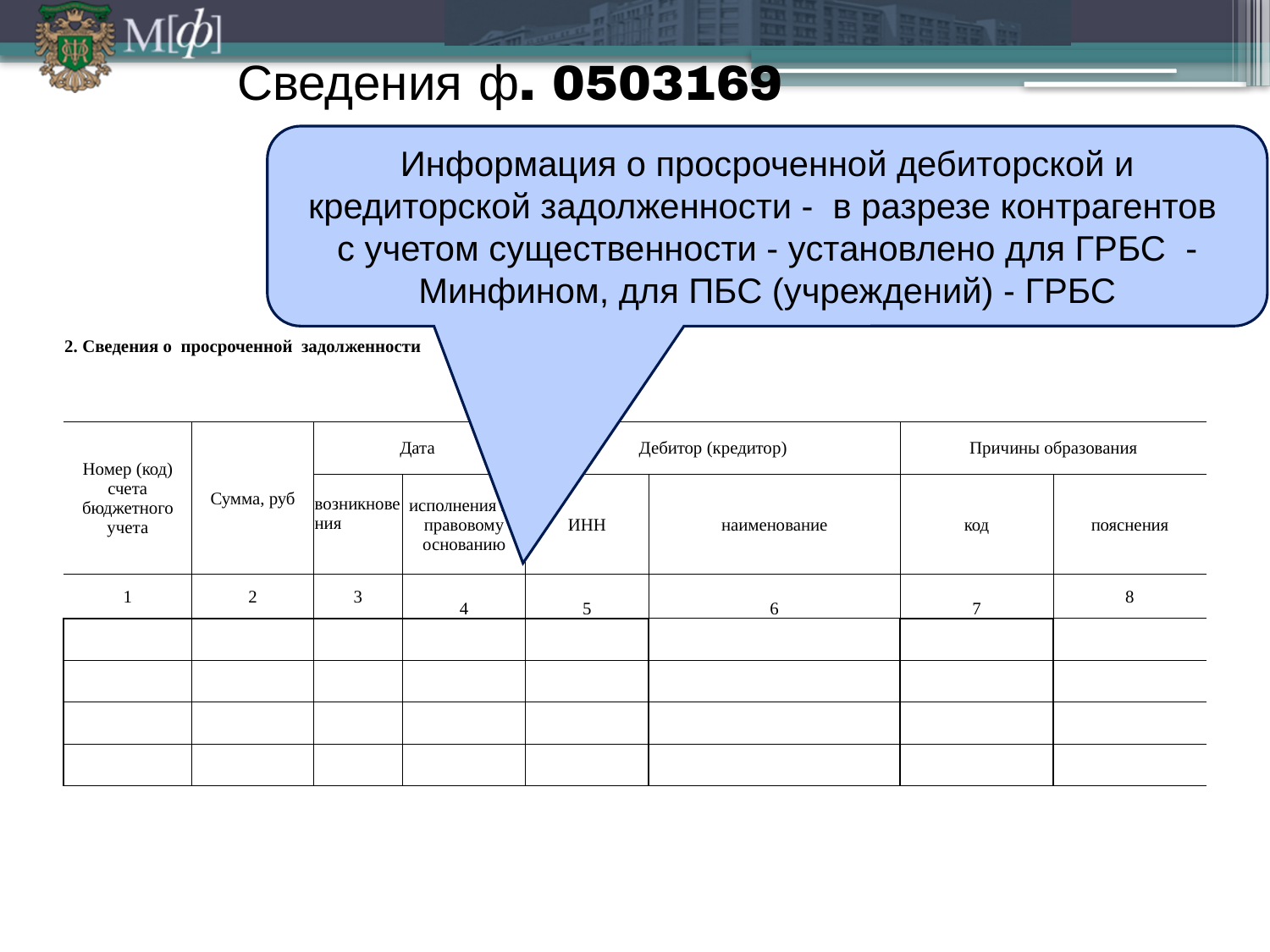

Сведения ф. 0503169
Информация о просроченной дебиторской и кредиторской задолженности -  в разрезе контрагентов
с учетом существенности - установлено для ГРБС  - Минфином, для ПБС (учреждений) - ГРБС
| 2. Сведения о просроченной задолженности |  |  |  |  |  |  |  |  |
| --- | --- | --- | --- | --- | --- | --- | --- | --- |
|  |  |  |  |  |  |  |  |  |
| Номер (код) счета бюджетного учета | Сумма, руб | Дата |  | Дебитор (кредитор) |  |  | Причины образования |  |
|  |  | возникновения | исполнения по правовому основанию | ИНН | наименование |  | код | пояснения |
| 1 | 2 | 3 | 4 | 5 | 6 |  | 7 | 8 |
|  |  |  |  |  |  |  |  |  |
|  |  |  |  |  |  |  |  |  |
|  |  |  |  |  |  |  |  |  |
|  |  |  |  |  |  |  |  |  |